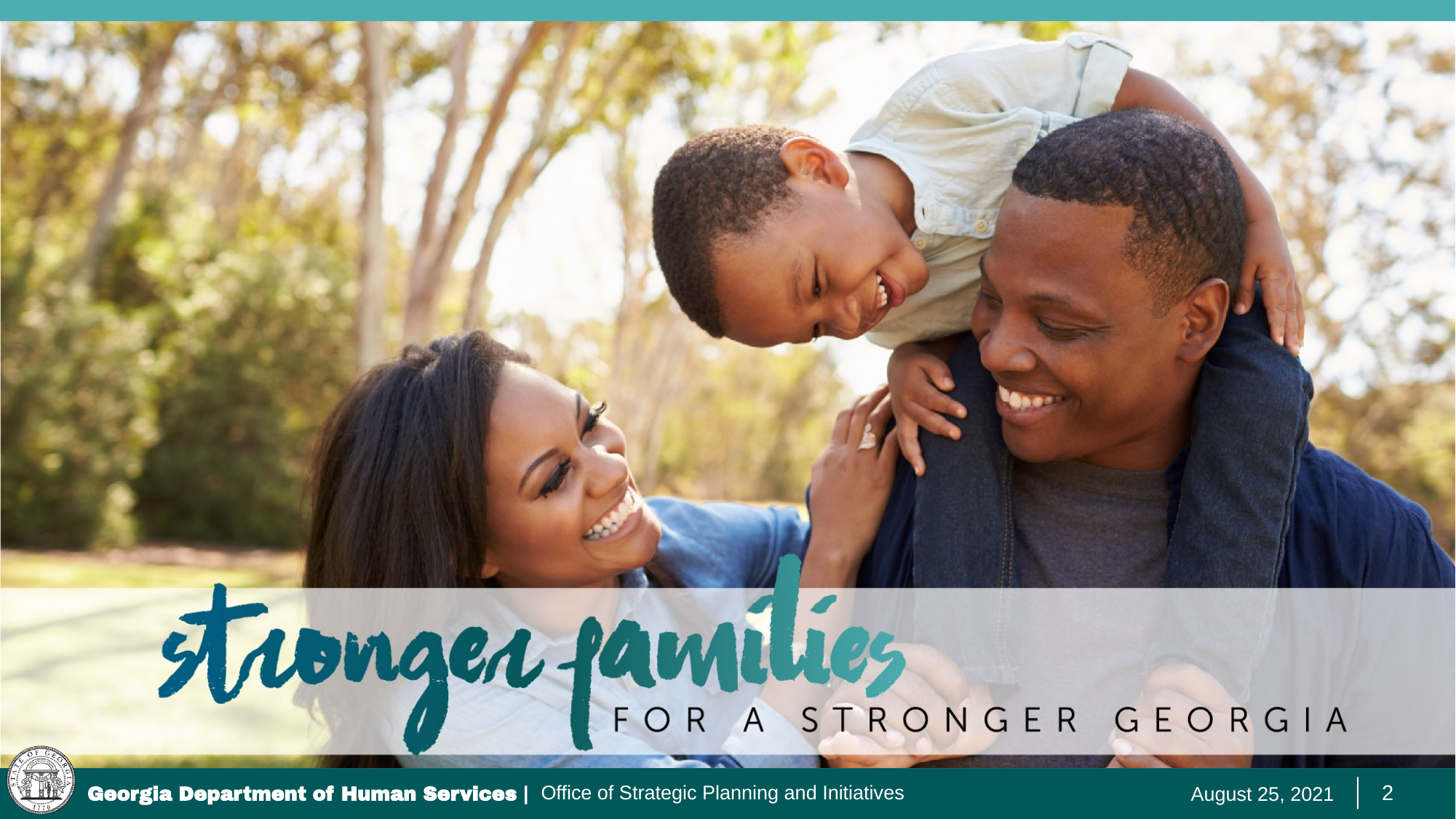

August 25, 2021
Office of Strategic Planning and Initiatives